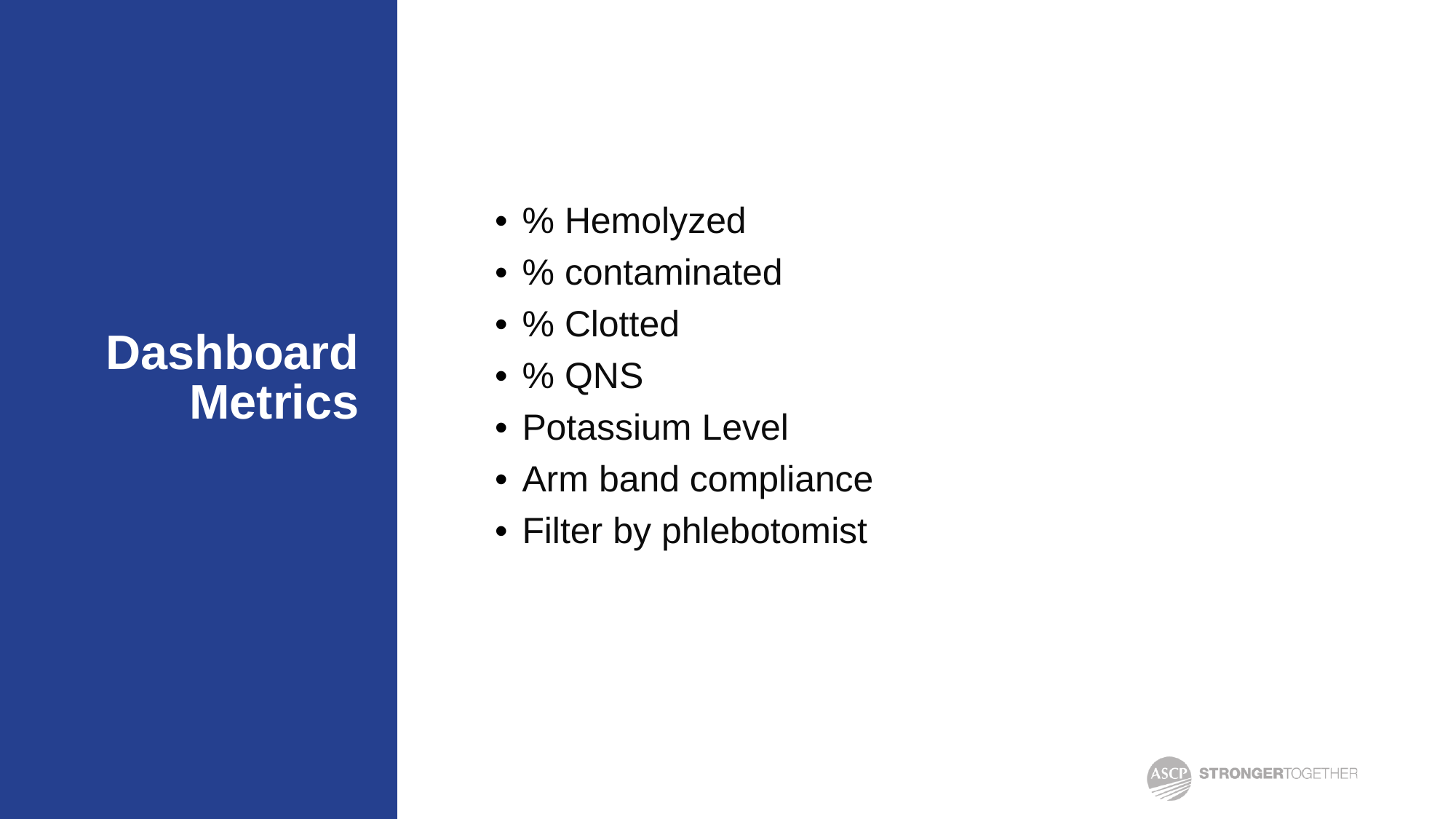

% Hemolyzed
% contaminated
% Clotted
% QNS
Potassium Level
Arm band compliance
Filter by phlebotomist
# Dashboard Metrics